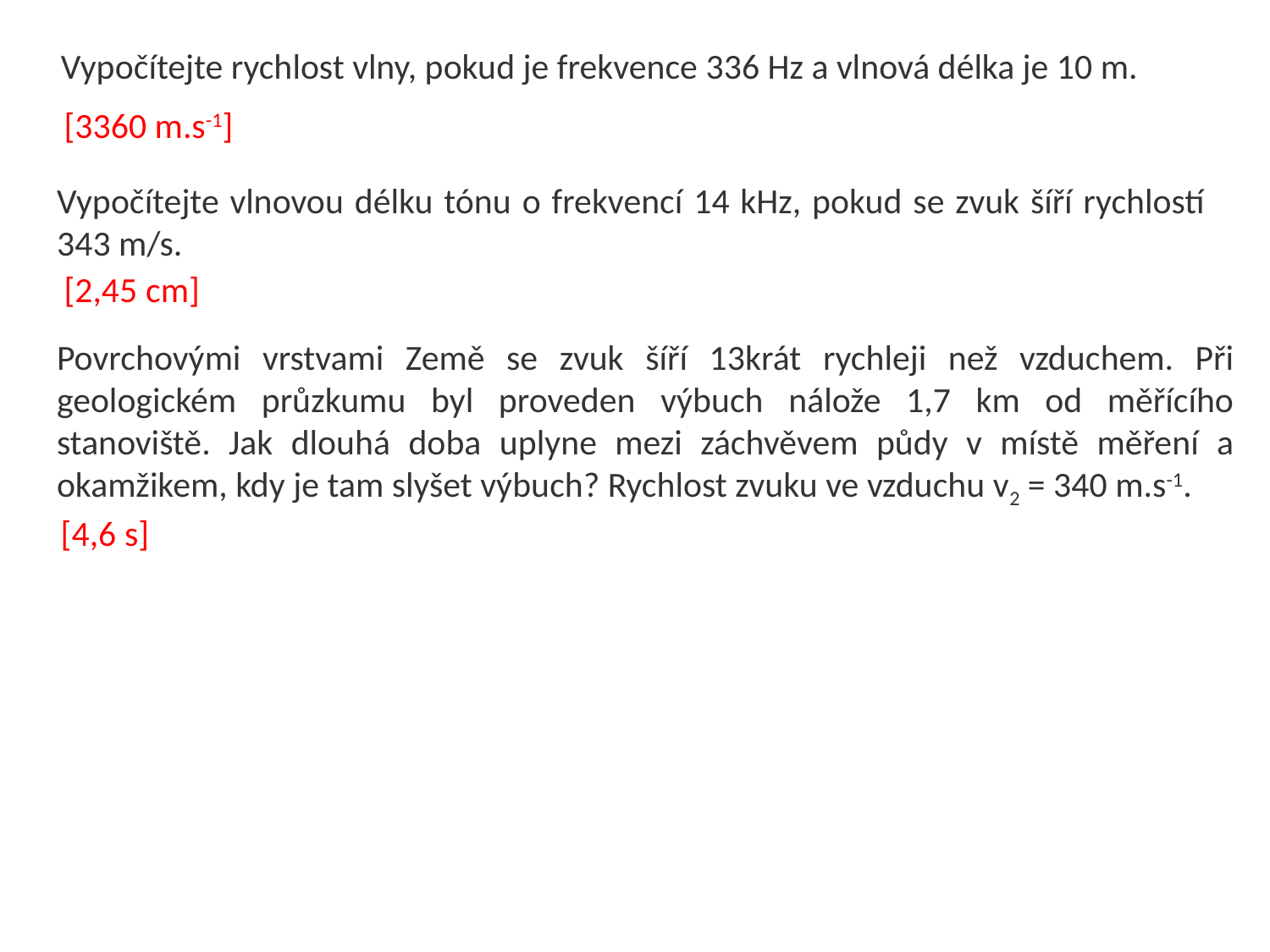

Vypočítejte rychlost vlny, pokud je frekvence 336 Hz a vlnová délka je 10 m.
[3360 m.s-1]
Vypočítejte vlnovou délku tónu o frekvencí 14 kHz, pokud se zvuk šíří rychlostí 343 m/s.
[2,45 cm]
Povrchovými vrstvami Země se zvuk šíří 13krát rychleji než vzduchem. Při geologickém průzkumu byl proveden výbuch nálože 1,7 km od měřícího stanoviště. Jak dlouhá doba uplyne mezi záchvěvem půdy v místě měření a okamžikem, kdy je tam slyšet výbuch? Rychlost zvuku ve vzduchu v2 = 340 m.s-1.
[4,6 s]